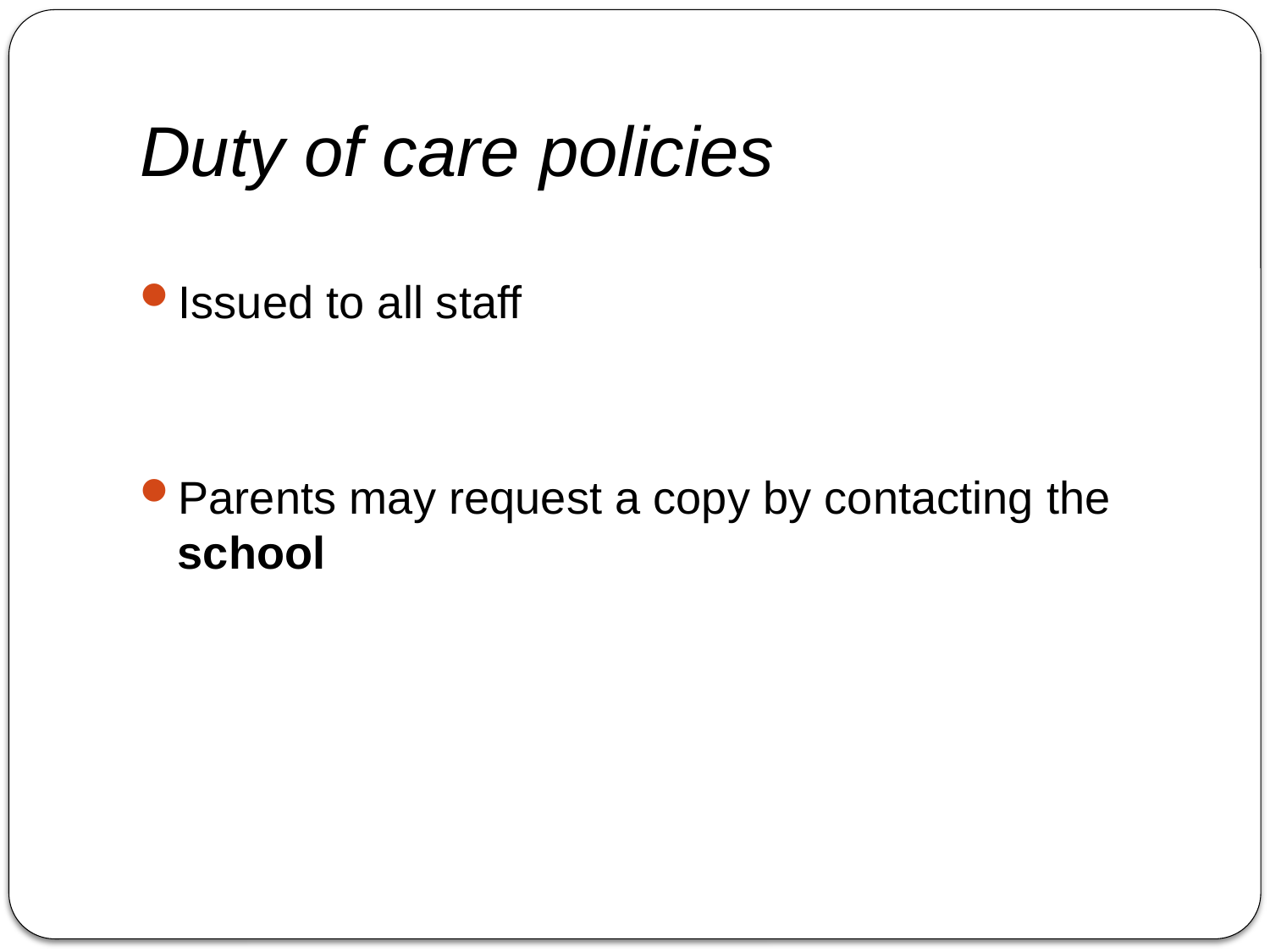

# Duty of care policies

Issued to all staff

Parents may request a copy by contacting the school